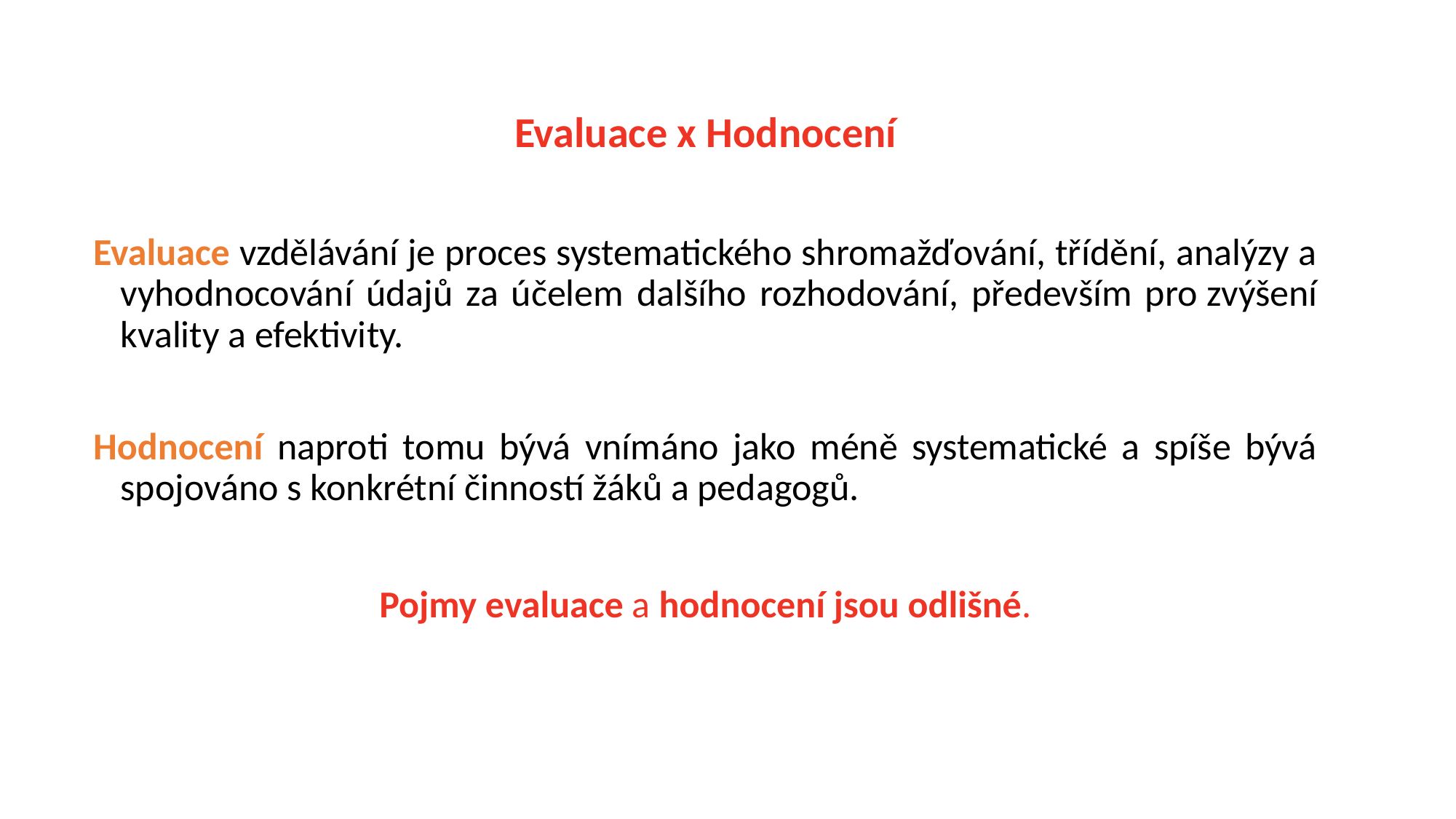

Evaluace x Hodnocení

Evaluace vzdělávání je proces systematického shromažďování, třídění, analýzy a vyhodnocování údajů za účelem dalšího rozhodování, především pro zvýšení kvality a efektivity.

Hodnocení naproti tomu bývá vnímáno jako méně systematické a spíše bývá spojováno s konkrétní činností žáků a pedagogů.

Pojmy evaluace a hodnocení jsou odlišné.